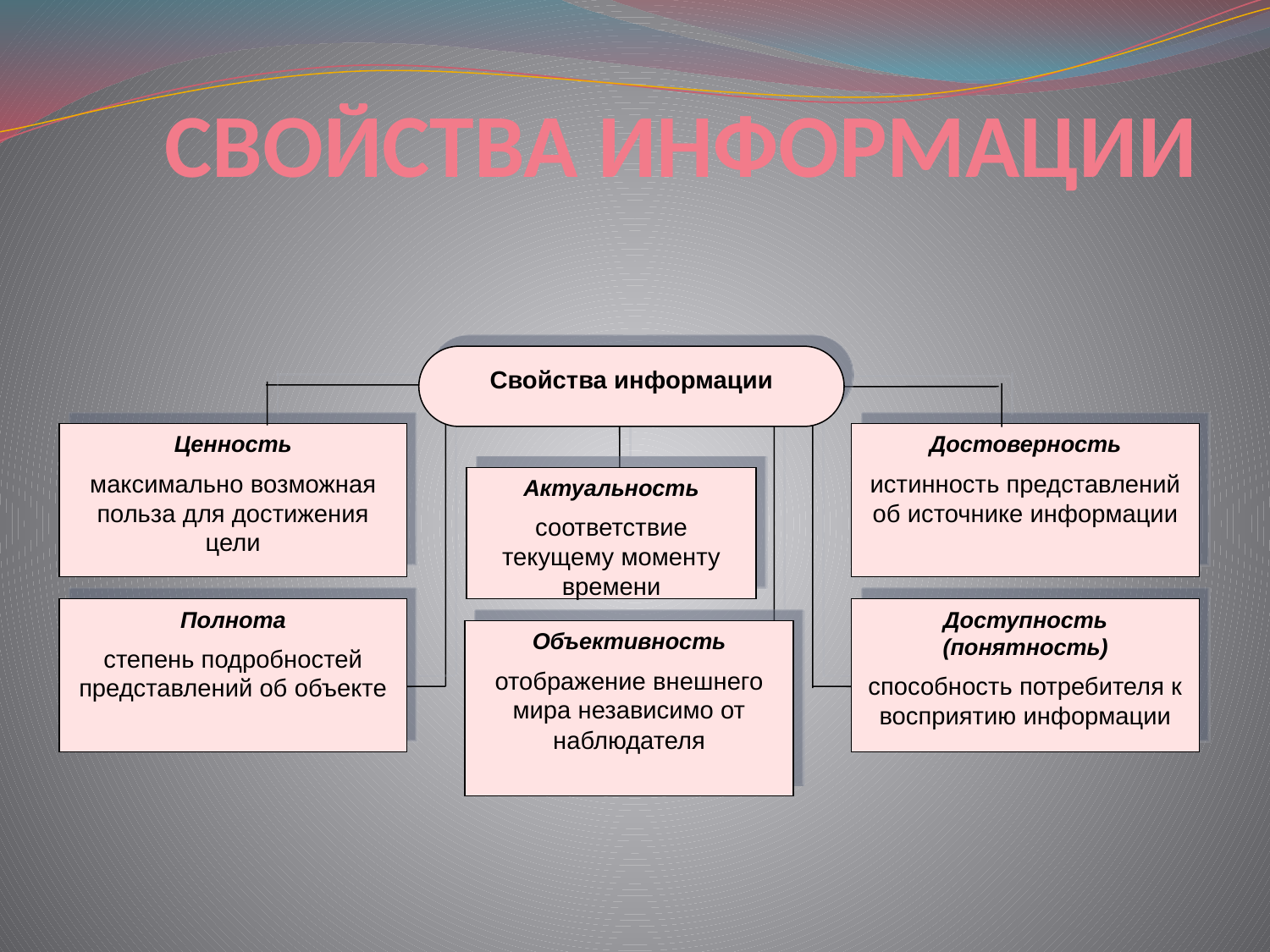

СВОЙСТВА ИНФОРМАЦИИ
Свойства информации

Ценность
максимально возможная польза для достижения цели

Достоверность
истинность представлений об источнике информации

Актуальность
соответствие текущему моменту времени
Полнота
степень подробностей представлений об объекте
Доступность (понятность)
способность потребителя к восприятию информации
Объективность
отображение внешнего мира независимо от наблюдателя